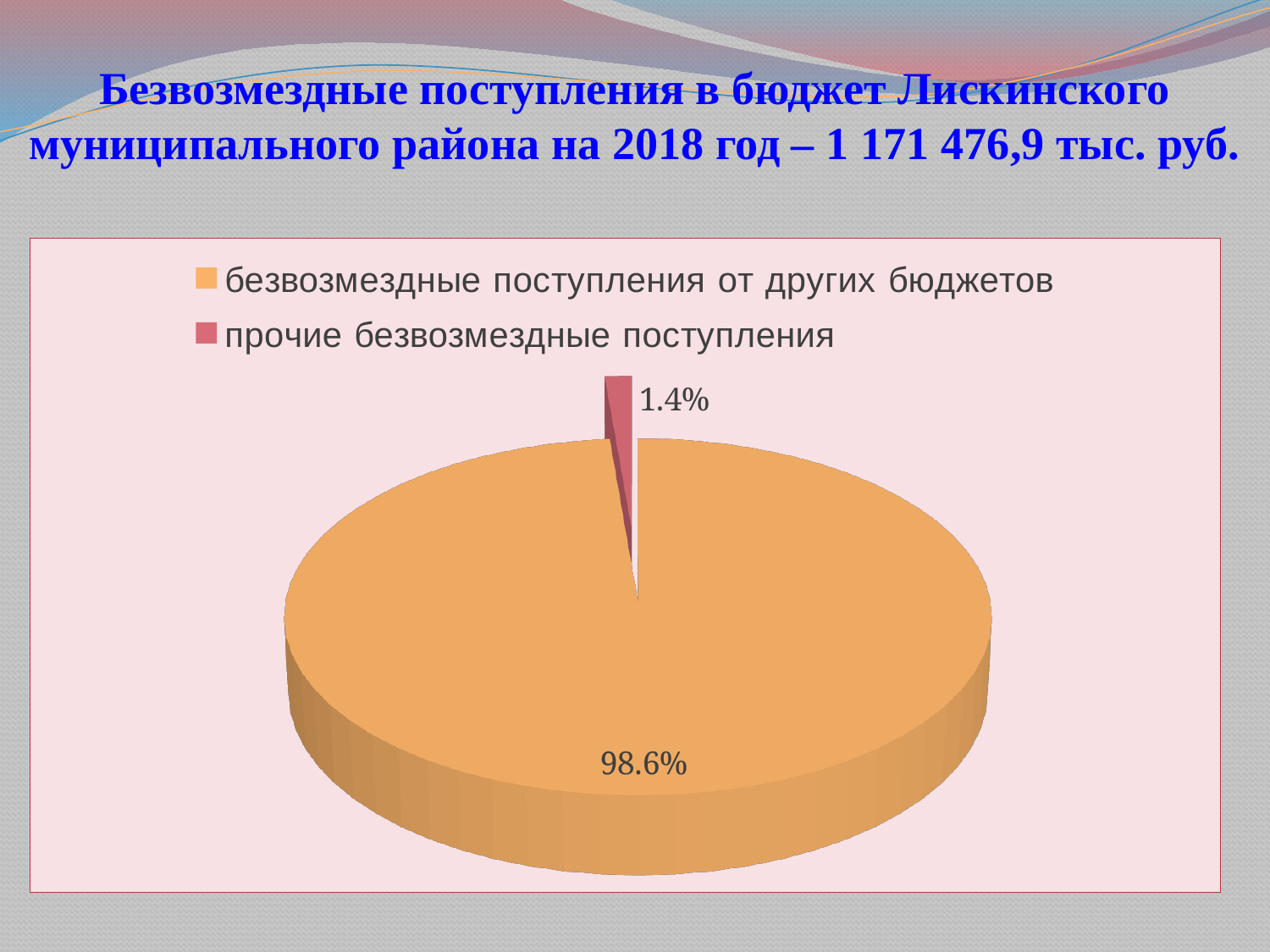

# Безвозмездные поступления в бюджет Лискинского муниципального района на 2018 год – 1 171 476,9 тыс. руб.

[unsupported chart]